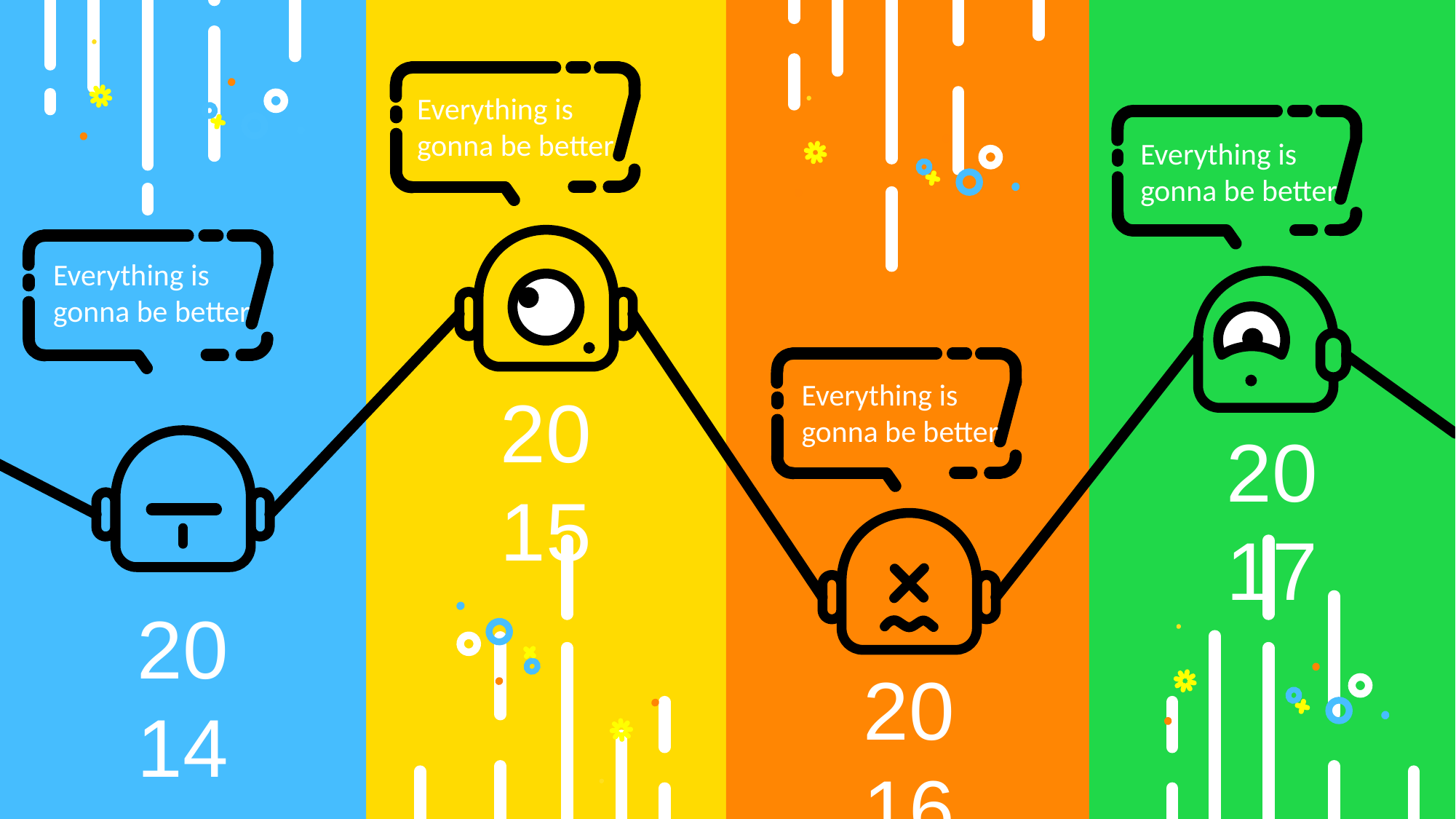

Everything is
gonna be better

Everything is
gonna be better

Everything is
gonna be better

Everything is
gonna be better
2015
2017

2014

2016